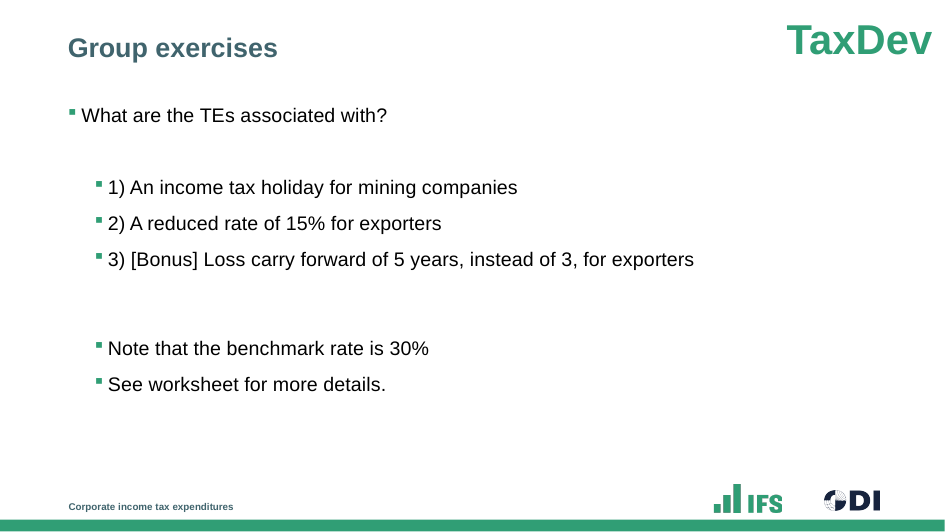

# Group exercises
What are the TEs associated with?

1) An income tax holiday for mining companies
2) A reduced rate of 15% for exporters
3) [Bonus] Loss carry forward of 5 years, instead of 3, for exporters

Note that the benchmark rate is 30%
See worksheet for more details.
Corporate income tax expenditures